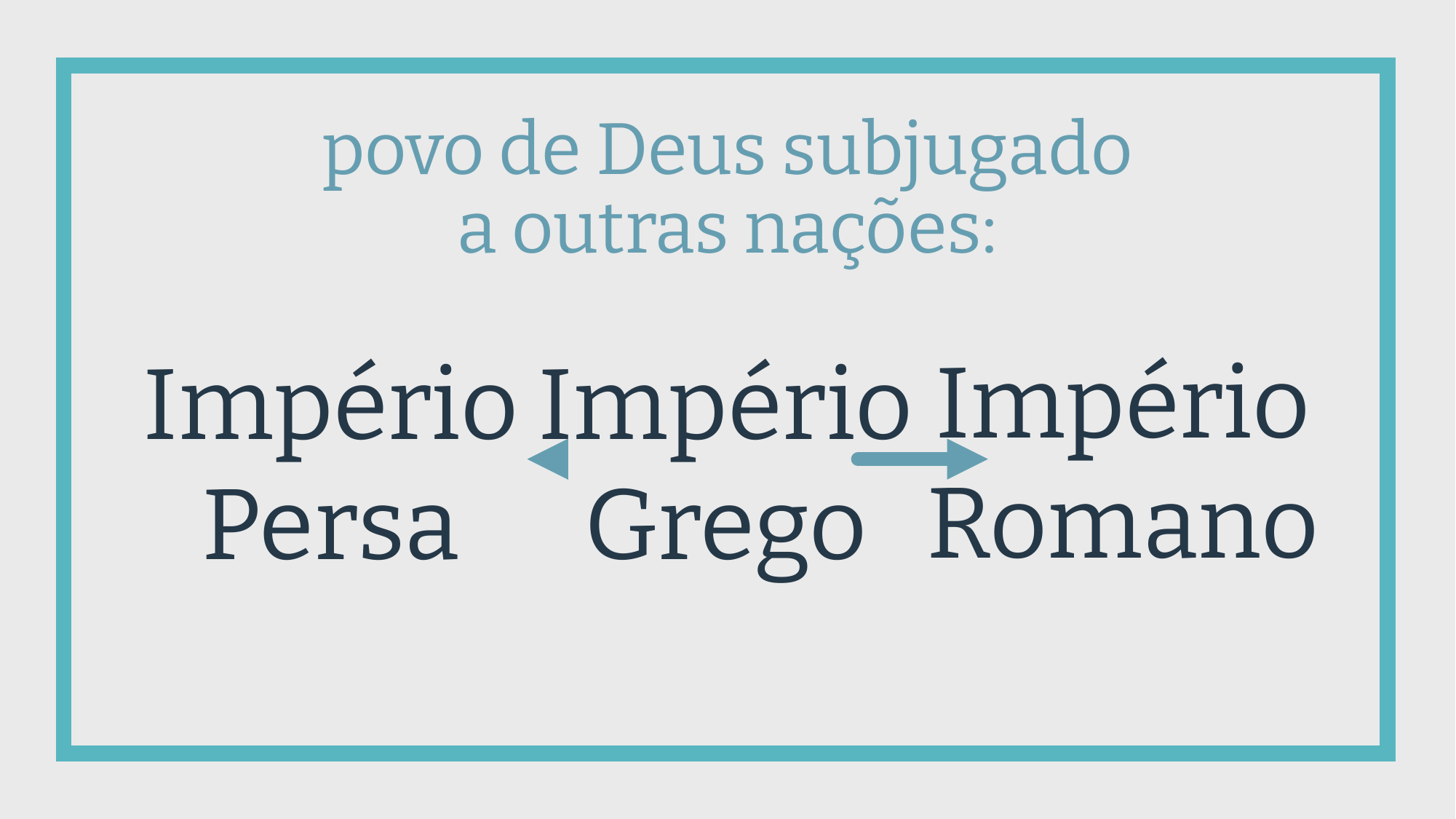

povo de Deus subjugado a outras nações:
Império
Persa
Império
Grego
Império
Romano